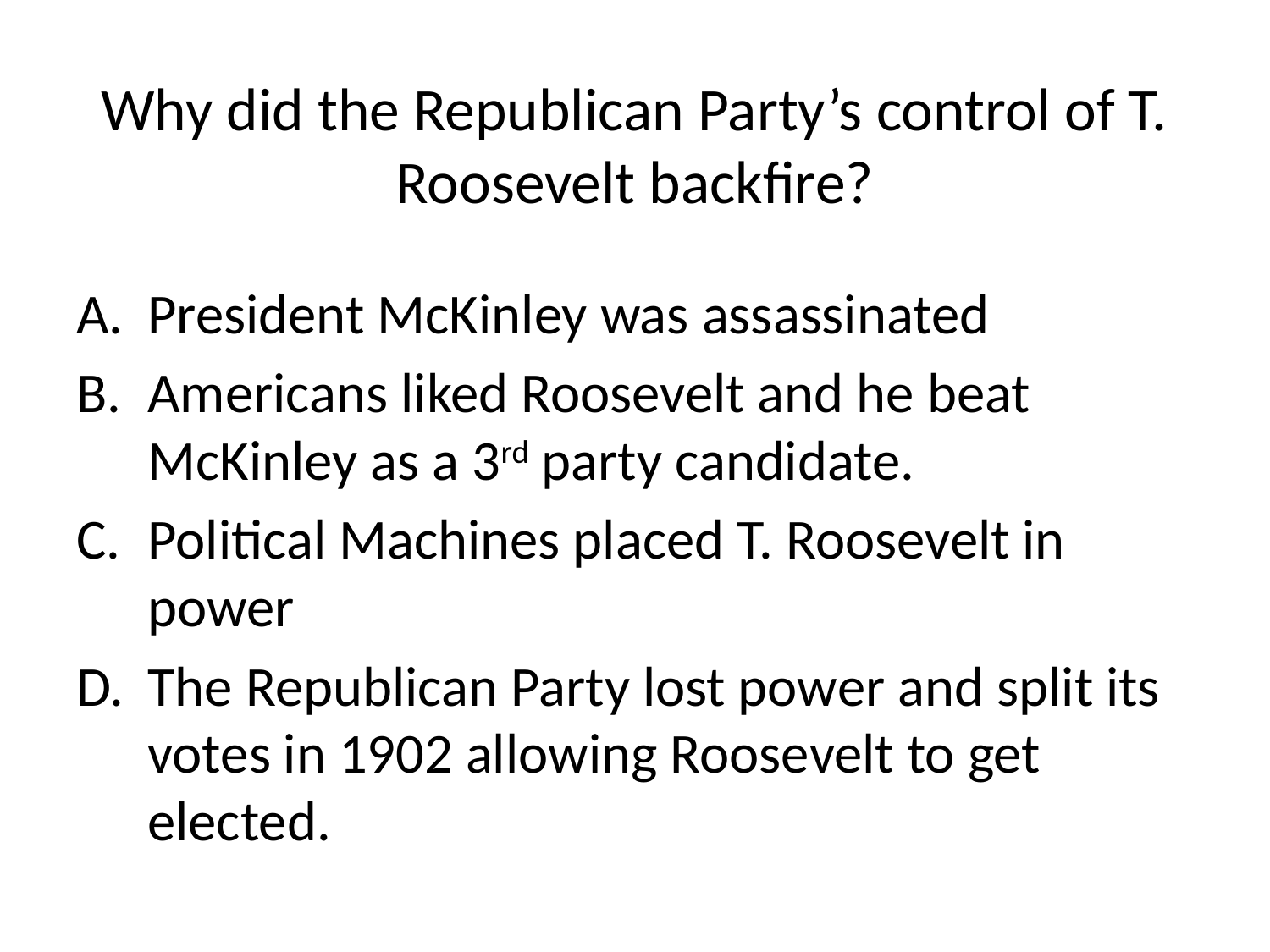

# Why did the Republican Party’s control of T. Roosevelt backfire?
President McKinley was assassinated
Americans liked Roosevelt and he beat McKinley as a 3rd party candidate.
Political Machines placed T. Roosevelt in power
The Republican Party lost power and split its votes in 1902 allowing Roosevelt to get elected.